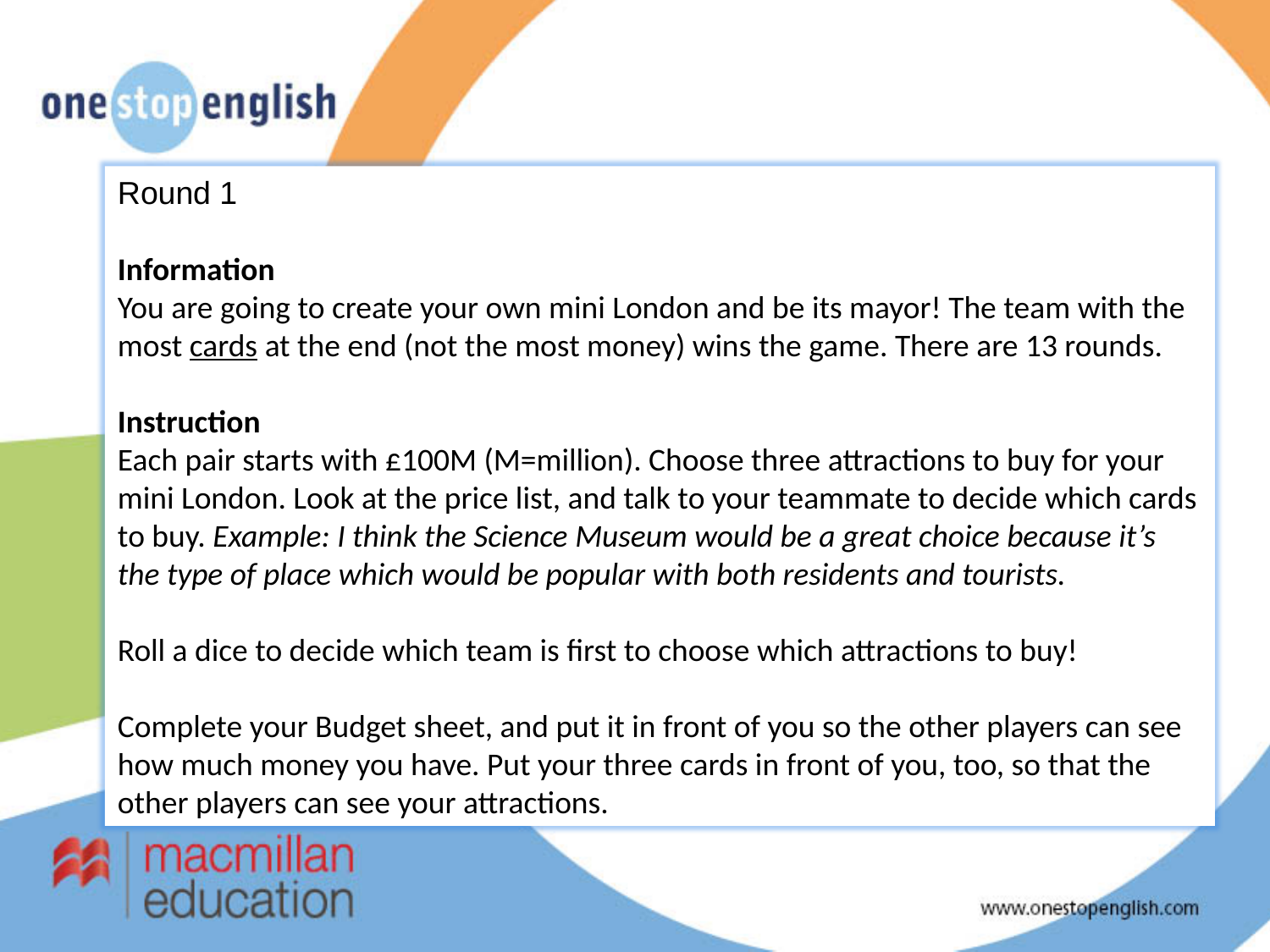

Round 1

Information
You are going to create your own mini London and be its mayor! The team with the most cards at the end (not the most money) wins the game. There are 13 rounds.

Instruction
Each pair starts with £100M (M=million). Choose three attractions to buy for your mini London. Look at the price list, and talk to your teammate to decide which cards to buy. Example: I think the Science Museum would be a great choice because it’s the type of place which would be popular with both residents and tourists.

Roll a dice to decide which team is first to choose which attractions to buy!

Complete your Budget sheet, and put it in front of you so the other players can see how much money you have. Put your three cards in front of you, too, so that the other players can see your attractions.